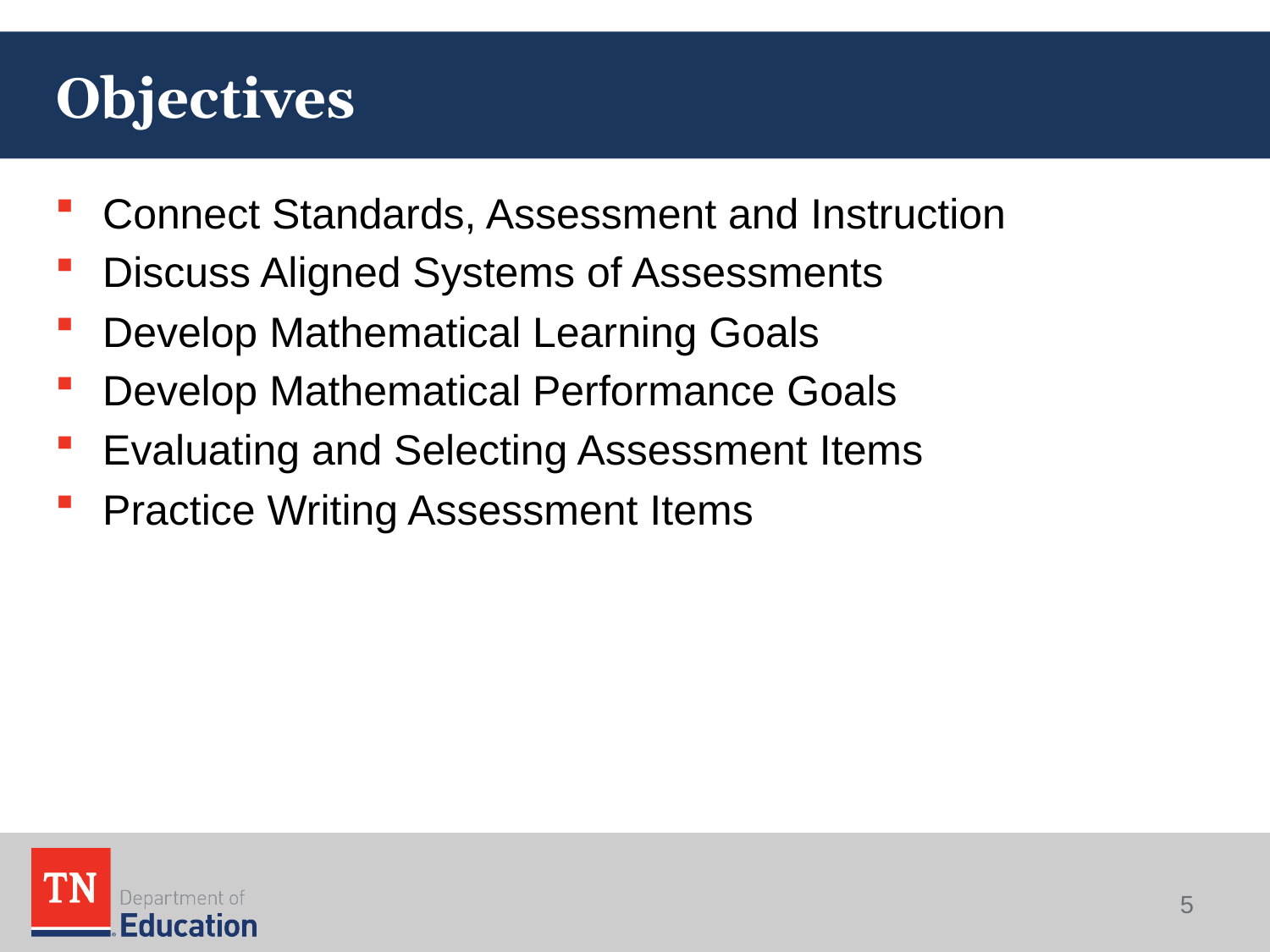

# Objectives
Connect Standards, Assessment and Instruction
Discuss Aligned Systems of Assessments
Develop Mathematical Learning Goals
Develop Mathematical Performance Goals
Evaluating and Selecting Assessment Items
Practice Writing Assessment Items

5